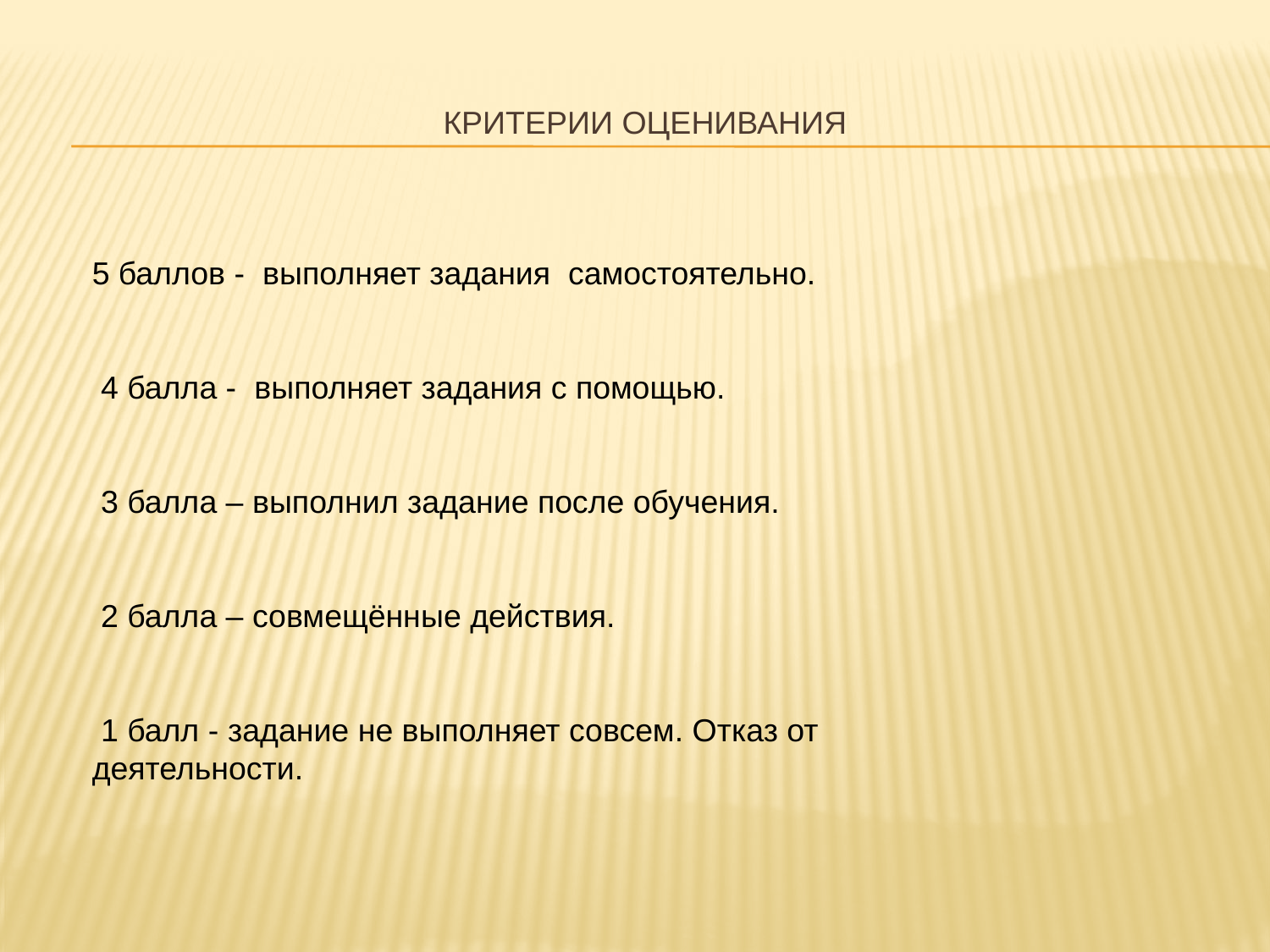

# КРИТЕРИИ ОЦЕНИВАНИЯ

5 баллов -  выполняет задания  самостоятельно.

 4 балла -  выполняет задания с помощью.

 3 балла – выполнил задание после обучения.

 2 балла – совмещённые действия.

 1 балл - задание не выполняет совсем. Отказ от деятельности.